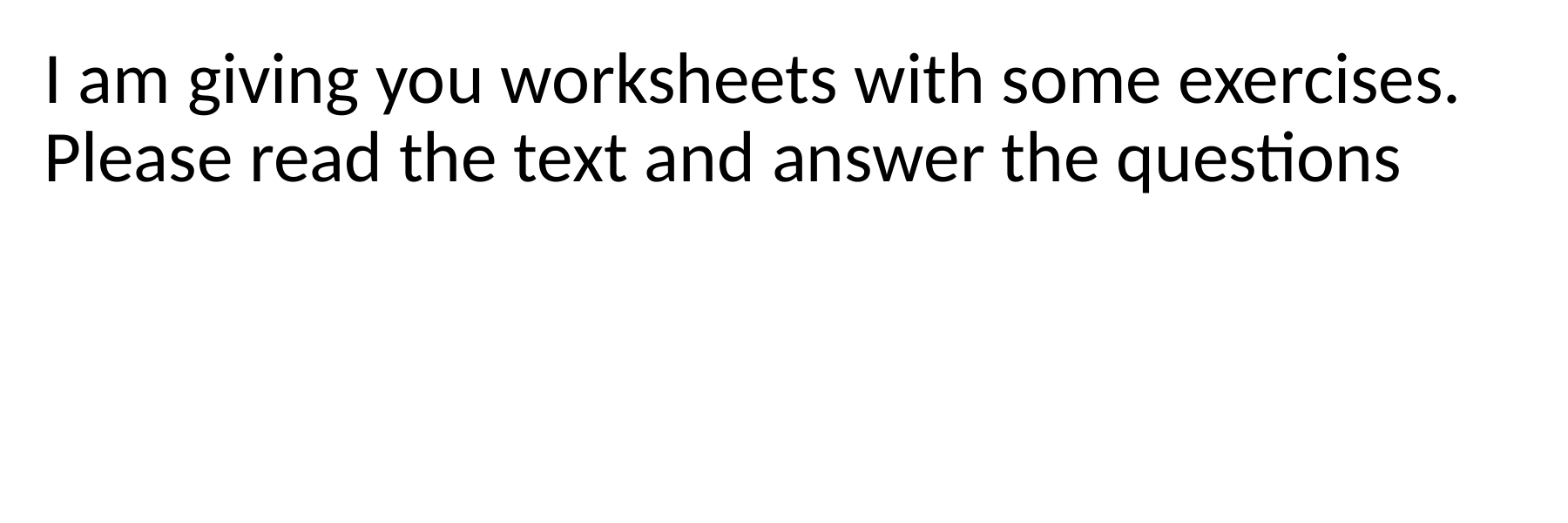

I am giving you worksheets with some exercises. Please read the text and answer the questions